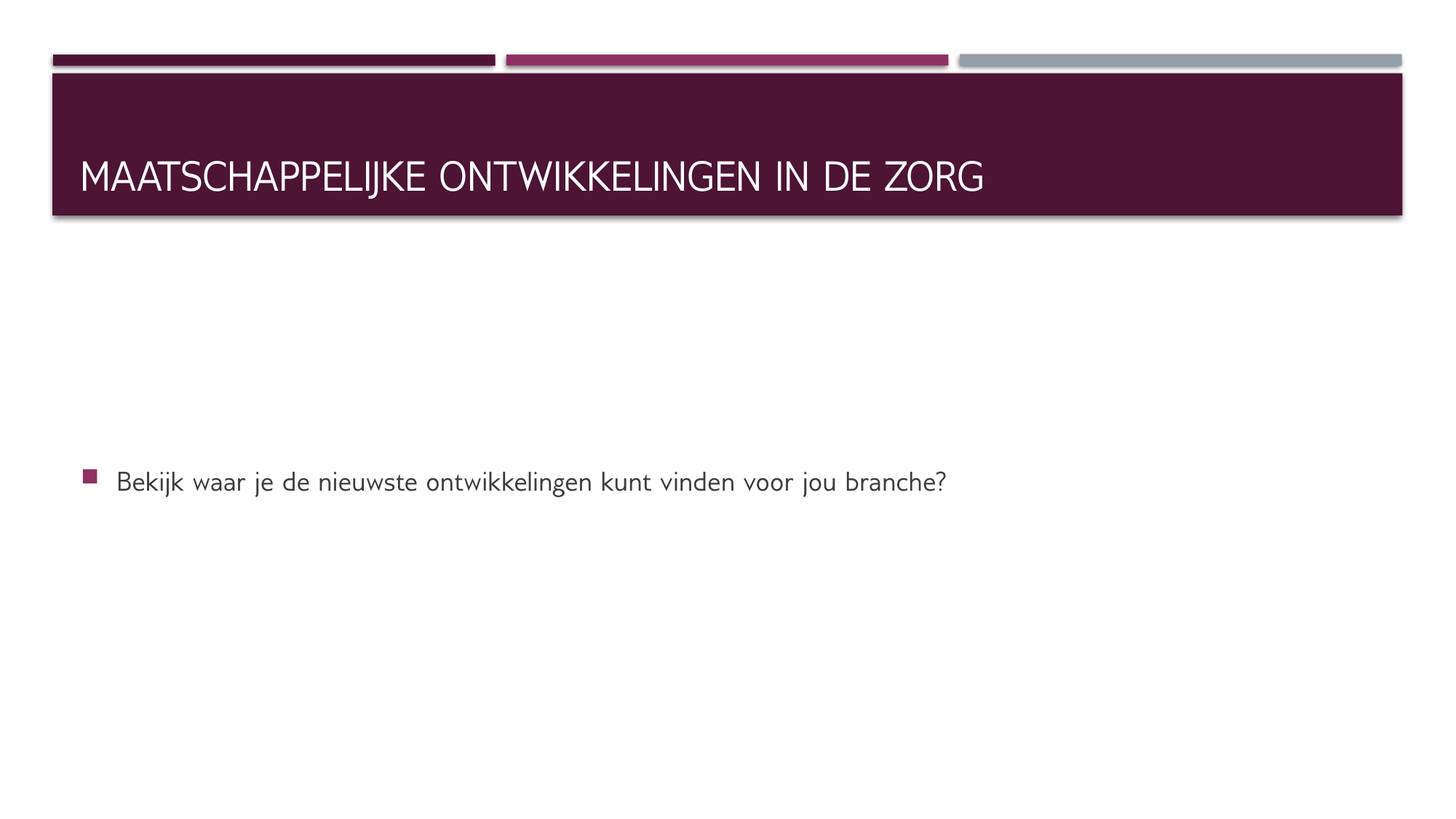

# Maatschappelijke ontwikkelingen in de zorg
Bekijk waar je de nieuwste ontwikkelingen kunt vinden voor jou branche?